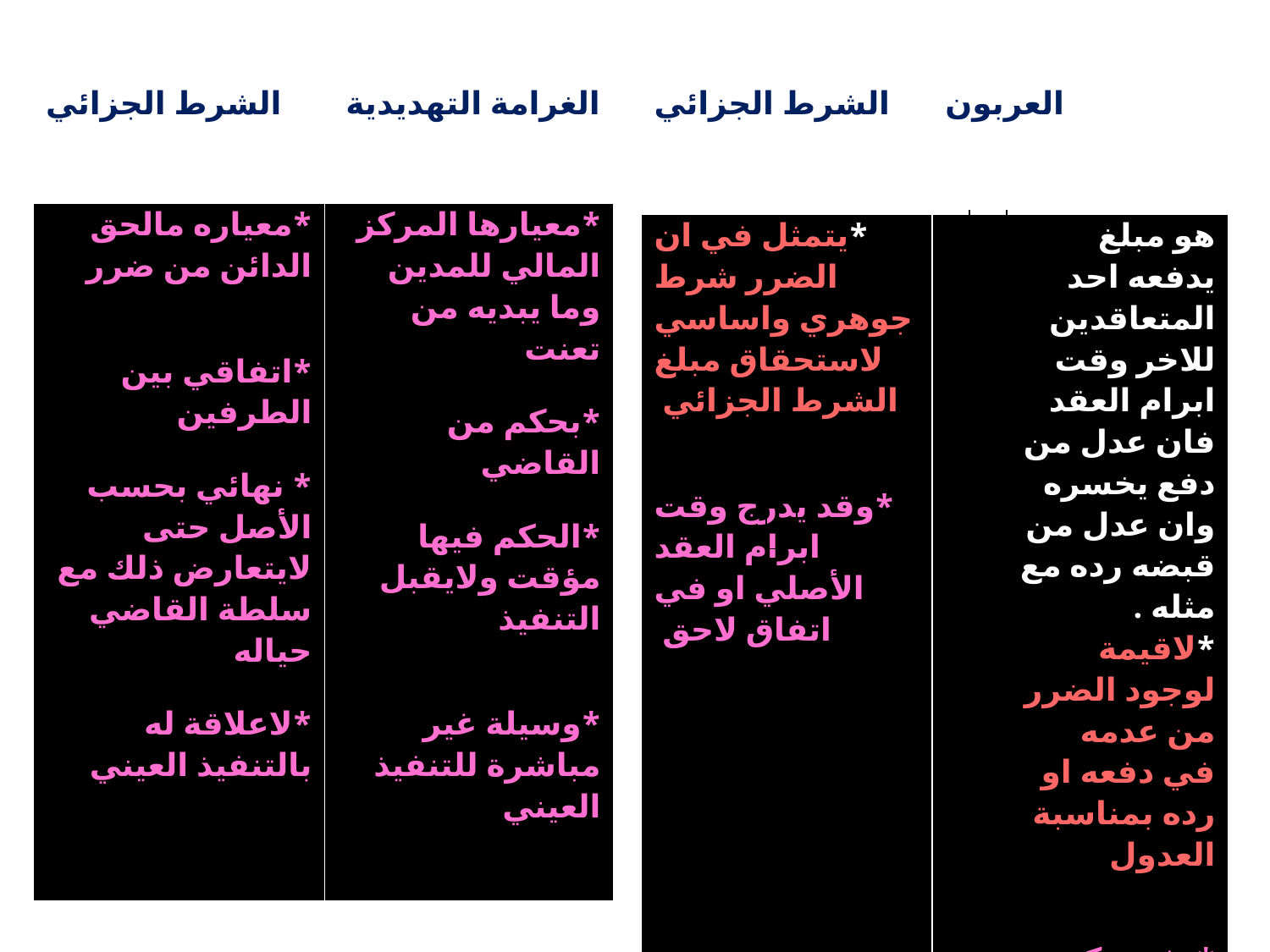

| الشرط الجزائي | الغرامة التهديدية |
| --- | --- |
| \*معياره مالحق الدائن من ضرر \*اتفاقي بين الطرفين \* نهائي بحسب الأصل حتى لايتعارض ذلك مع سلطة القاضي حياله \*لاعلاقة له بالتنفيذ العيني | \*معيارها المركز المالي للمدين وما يبديه من تعنت \*بحكم من القاضي \*الحكم فيها مؤقت ولايقبل التنفيذ \*وسيلة غير مباشرة للتنفيذ العيني |
| الشرط الجزائي | العربون |  |  |
| --- | --- | --- | --- |
| \*يتمثل في ان الضرر شرط جوهري واساسي لاستحقاق مبلغ الشرط الجزائي \*وقد يدرج وقت ابرام العقد الأصلي او في اتفاق لاحق |  |  | هو مبلغ يدفعه احد المتعاقدين للاخر وقت ابرام العقد فان عدل من دفع يخسره وان عدل من قبضه رده مع مثله . \*لاقيمة لوجود الضرر من عدمه في دفعه او رده بمناسبة العدول \*دفعه يكون وقت ابرام العقد |
|  |
| --- |